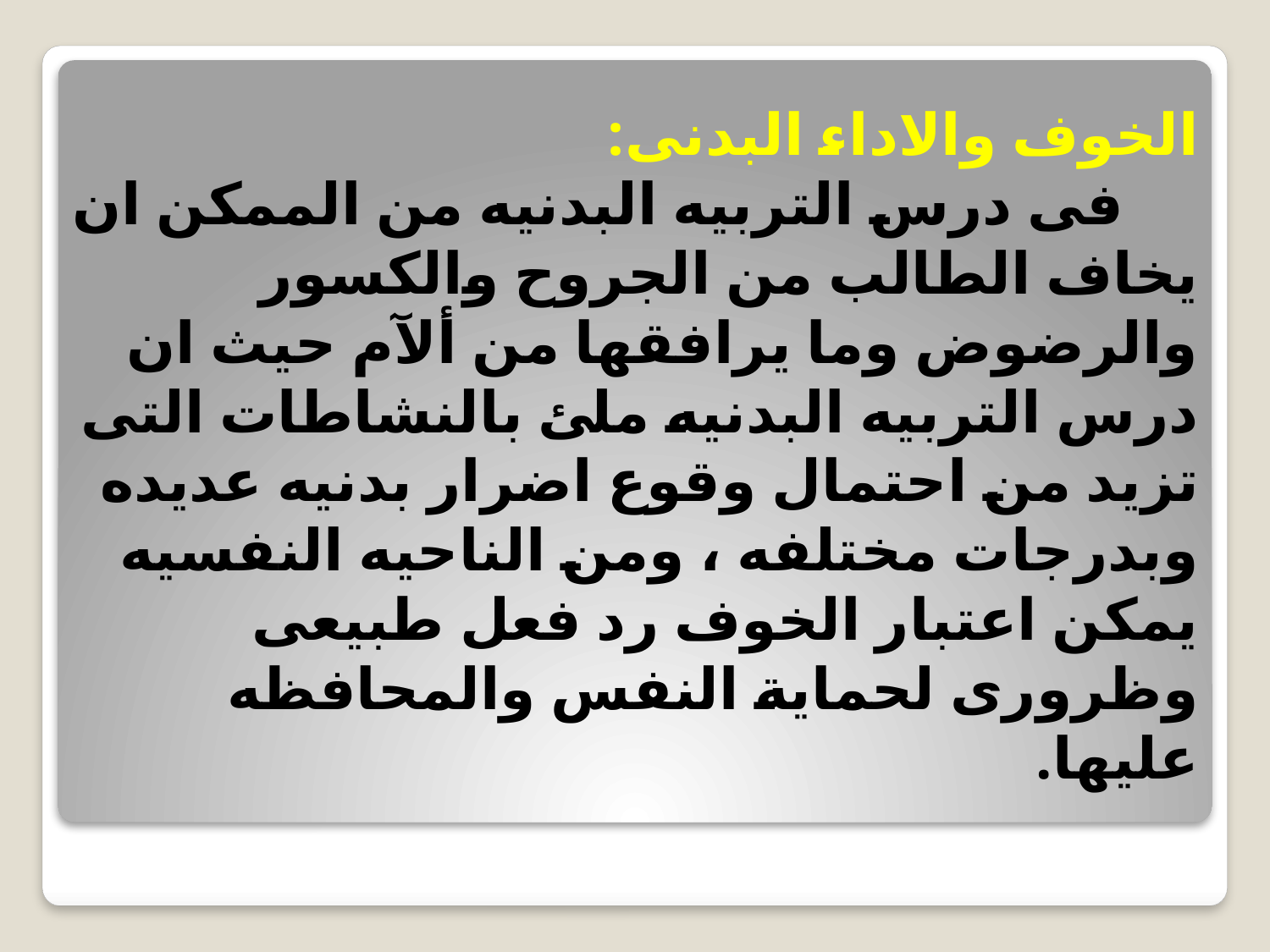

# الخوف والاداء البدنى: فى درس التربيه البدنيه من الممكن ان يخاف الطالب من الجروح والكسور والرضوض وما يرافقها من ألآم حيث ان درس التربيه البدنيه ملئ بالنشاطات التى تزيد من احتمال وقوع اضرار بدنيه عديده وبدرجات مختلفه ، ومن الناحيه النفسيه يمكن اعتبار الخوف رد فعل طبيعى وظرورى لحماية النفس والمحافظه عليها.